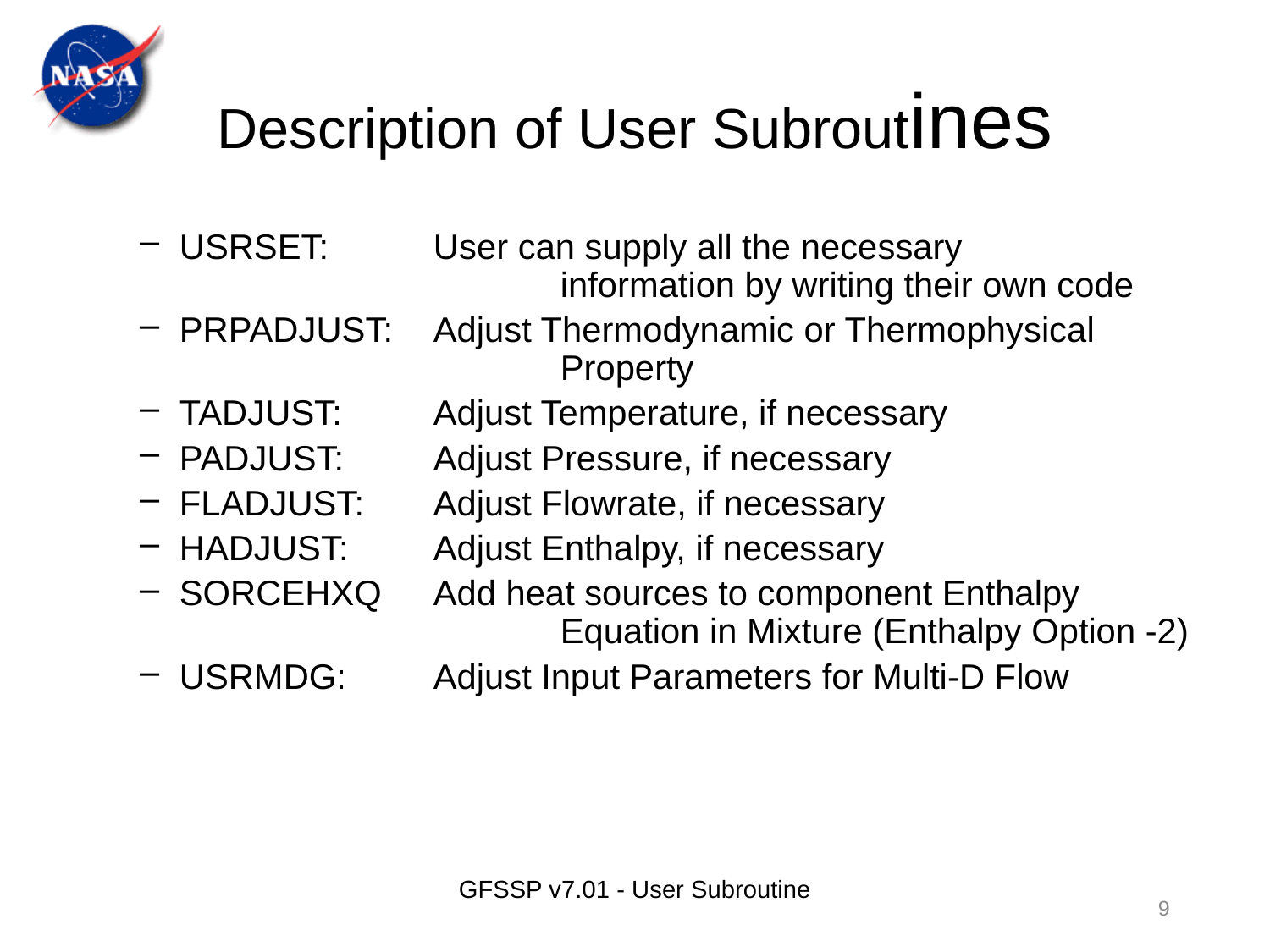

# Description of User Subroutines
USRSET:	User can supply all the necessary 				information by writing their own code
PRPADJUST:	Adjust Thermodynamic or Thermophysical 			Property
TADJUST:	Adjust Temperature, if necessary
PADJUST: 	Adjust Pressure, if necessary
FLADJUST:	Adjust Flowrate, if necessary
HADJUST:	Adjust Enthalpy, if necessary
SORCEHXQ 	Add heat sources to component Enthalpy 			Equation in Mixture (Enthalpy Option -2)
USRMDG:	Adjust Input Parameters for Multi-D Flow

GFSSP v7.01 - User Subroutine
9